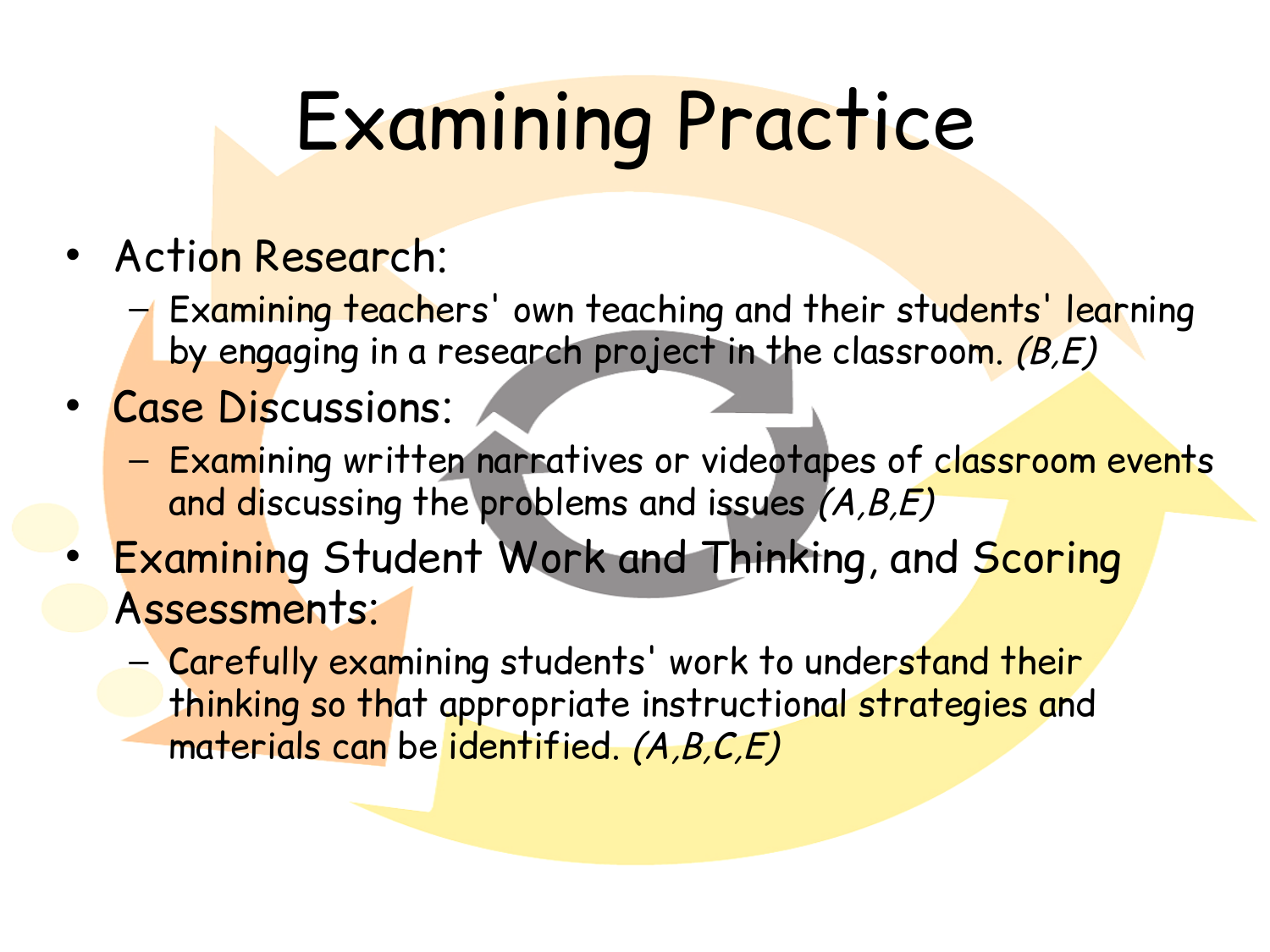

# Examining Practice
Action Research:
Examining teachers' own teaching and their students' learning by engaging in a research project in the classroom. (B,E)
Case Discussions:
Examining written narratives or videotapes of classroom events and discussing the problems and issues (A,B,E)
Examining Student Work and Thinking, and Scoring Assessments:
Carefully examining students' work to understand their thinking so that appropriate instructional strategies and materials can be identified. (A,B,C,E)